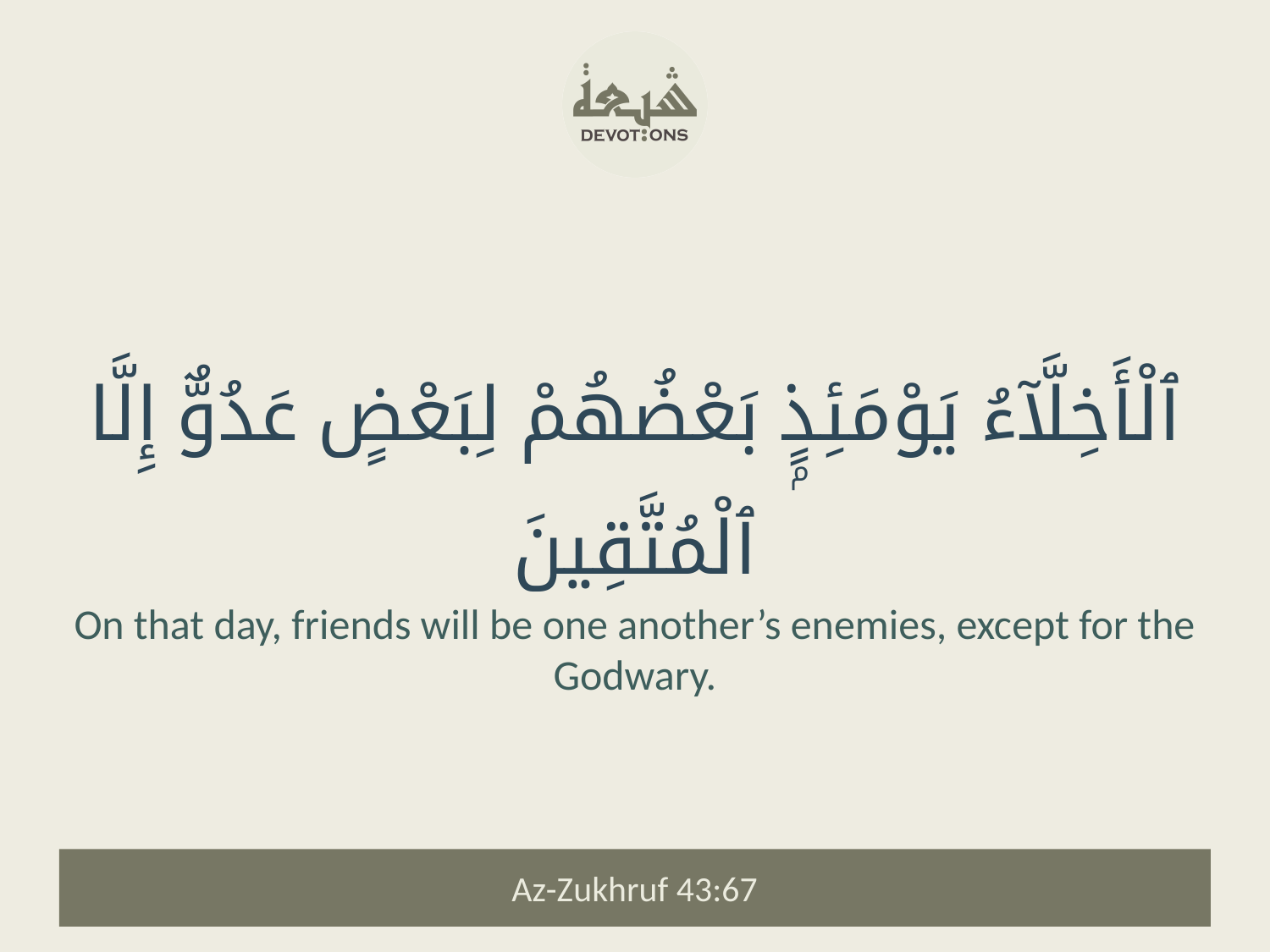

ٱلْأَخِلَّآءُ يَوْمَئِذٍۭ بَعْضُهُمْ لِبَعْضٍ عَدُوٌّ إِلَّا ٱلْمُتَّقِينَ
On that day, friends will be one another’s enemies, except for the Godwary.
Az-Zukhruf 43:67